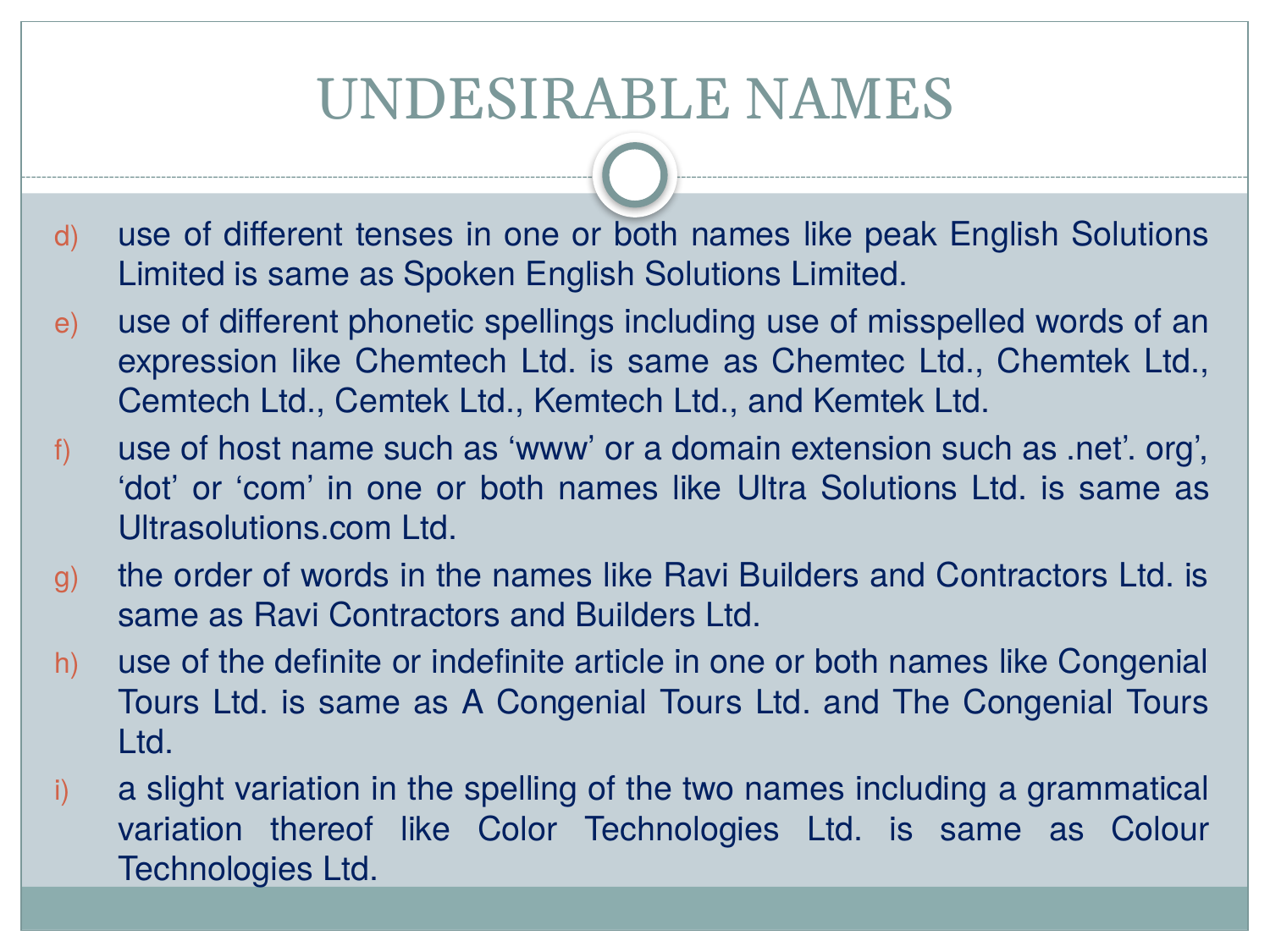

# UNDESIRABLE NAMES
use of different tenses in one or both names like peak English Solutions Limited is same as Spoken English Solutions Limited.
use of different phonetic spellings including use of misspelled words of an expression like Chemtech Ltd. is same as Chemtec Ltd., Chemtek Ltd., Cemtech Ltd., Cemtek Ltd., Kemtech Ltd., and Kemtek Ltd.
use of host name such as ‘www’ or a domain extension such as .net’. org’, ‘dot’ or ‘com’ in one or both names like Ultra Solutions Ltd. is same as Ultrasolutions.com Ltd.
the order of words in the names like Ravi Builders and Contractors Ltd. is same as Ravi Contractors and Builders Ltd.
use of the definite or indefinite article in one or both names like Congenial Tours Ltd. is same as A Congenial Tours Ltd. and The Congenial Tours Ltd.
a slight variation in the spelling of the two names including a grammatical variation thereof like Color Technologies Ltd. is same as Colour Technologies Ltd.